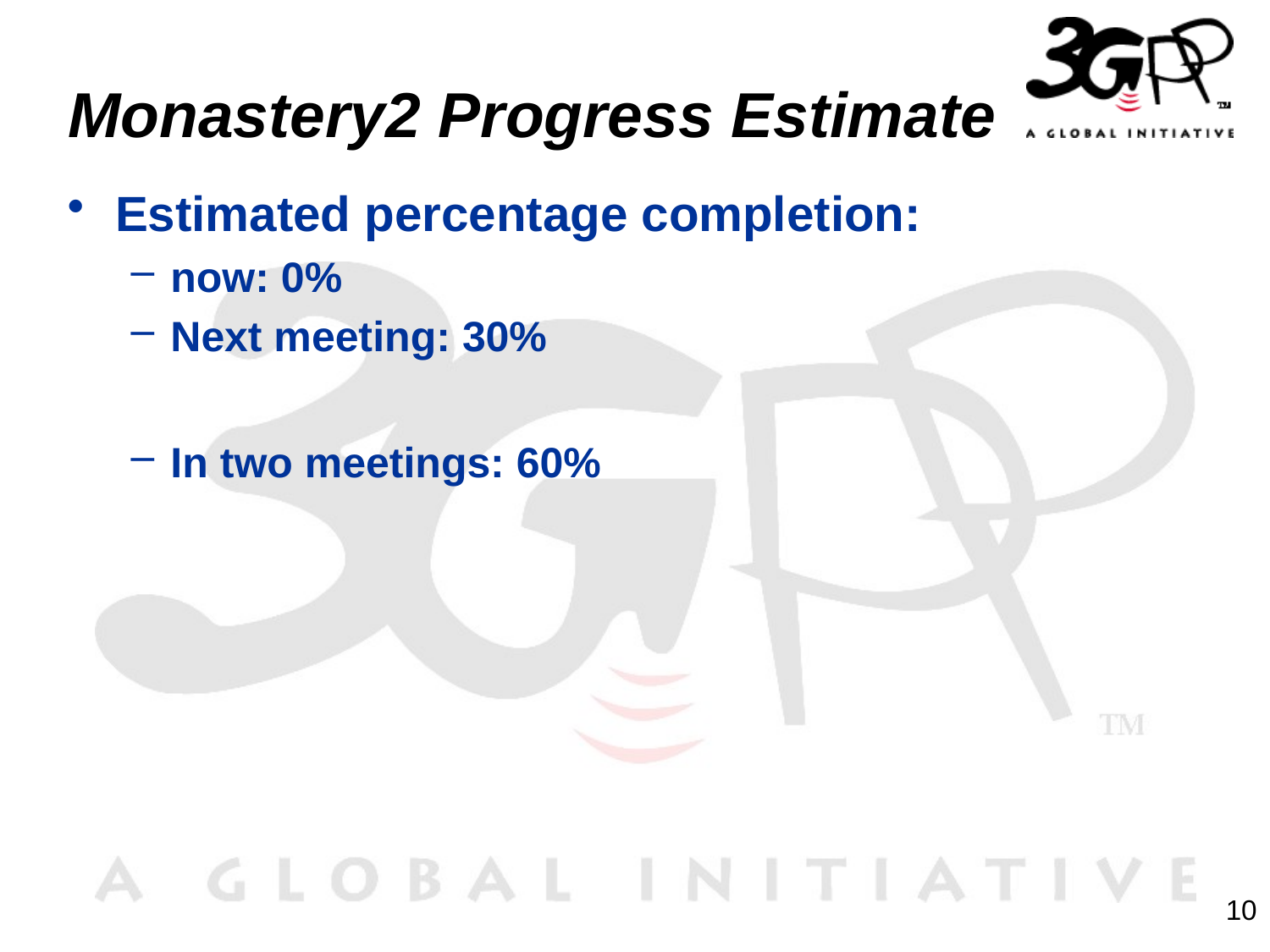

# Monastery2 Progress Estimate
Estimated percentage completion:
now: 0%
Next meeting: 30%

In two meetings: 60%
10